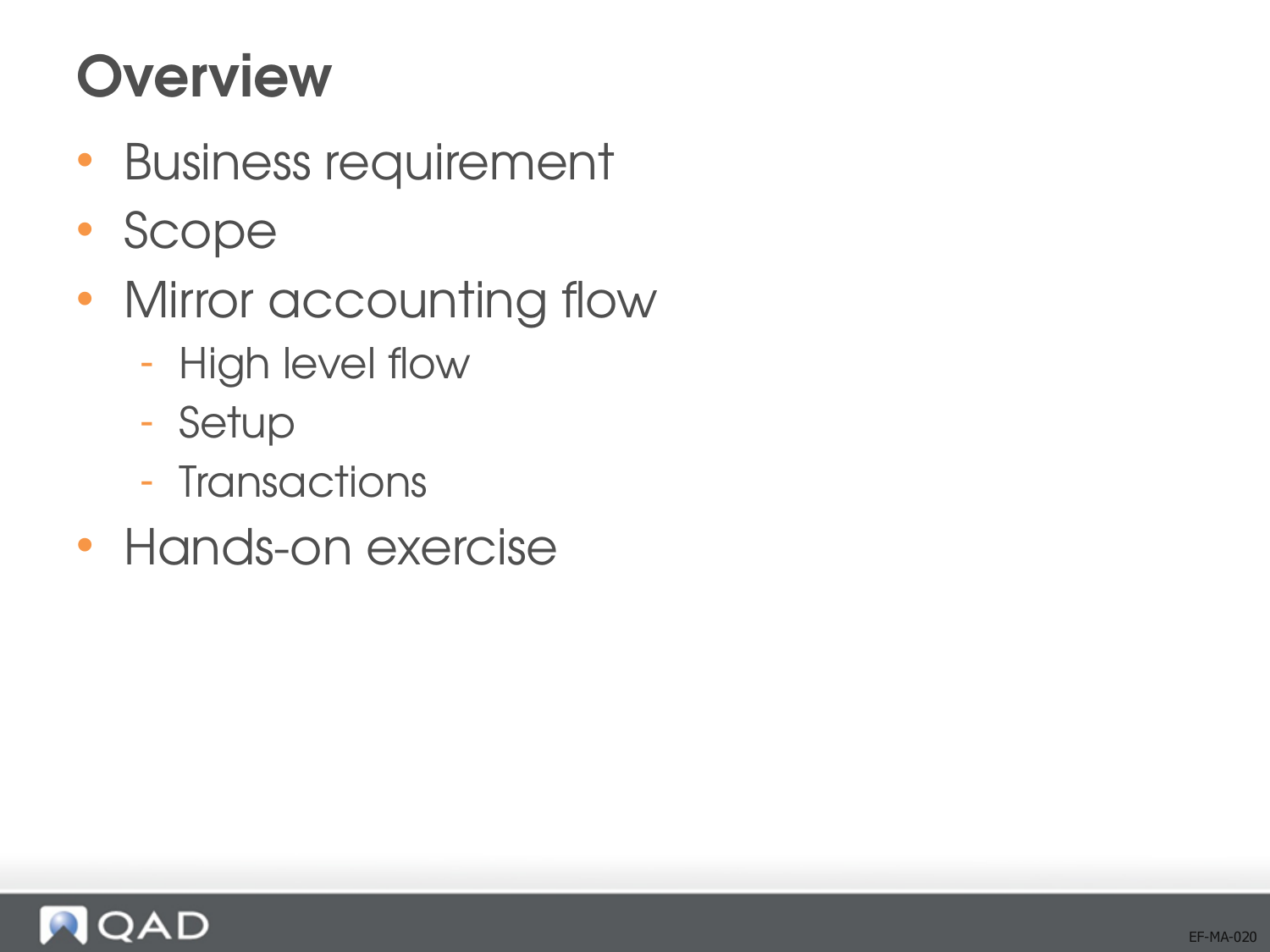

# Overview
Business requirement
Scope
Mirror accounting flow
High level flow
Setup
Transactions
Hands-on exercise

EF-MA-020